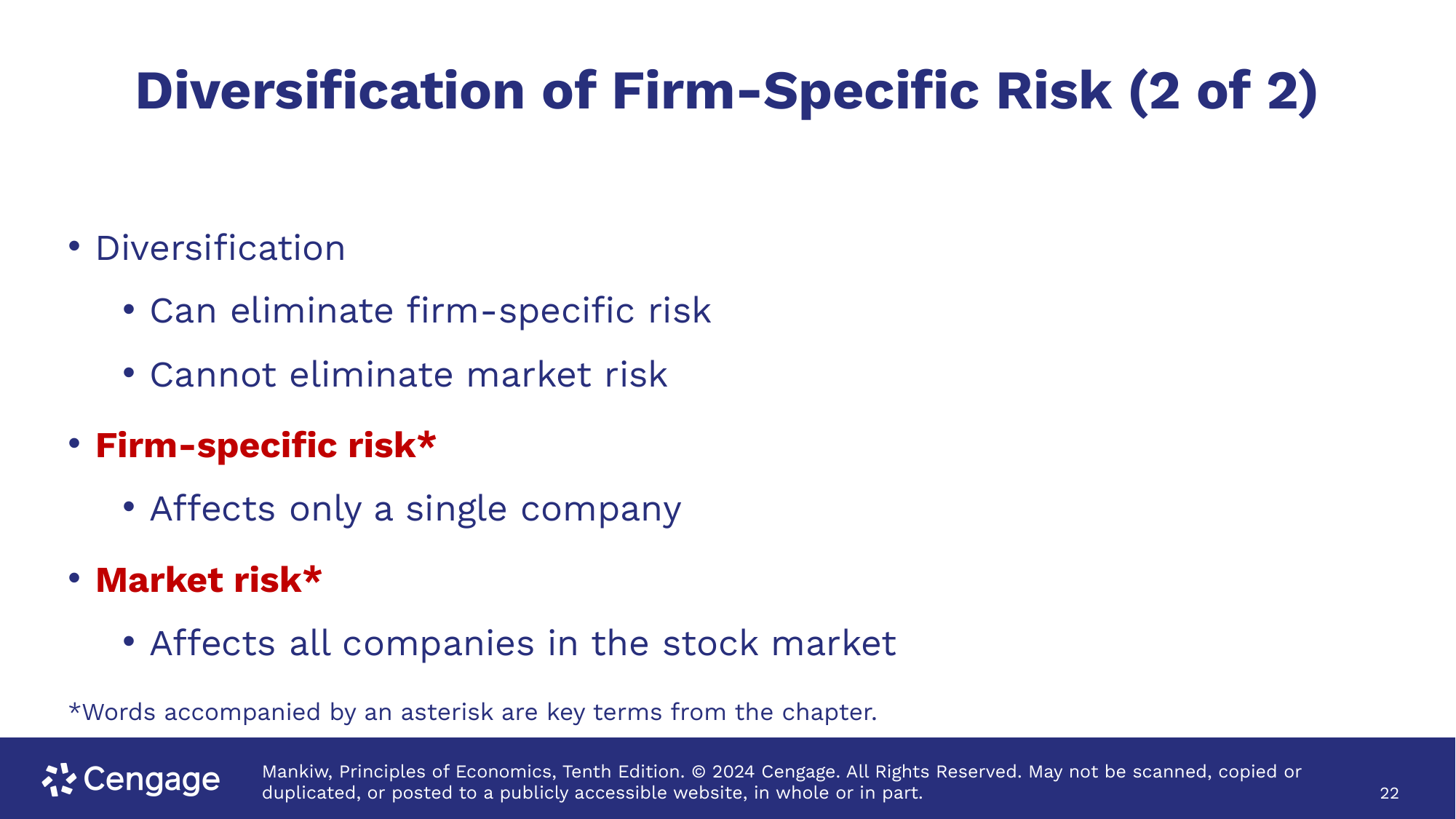

# Diversification of Firm-Specific Risk (2 of 2)
Diversification
Can eliminate firm-specific risk
Cannot eliminate market risk
Firm-specific risk*
Affects only a single company
Market risk*
Affects all companies in the stock market
*Words accompanied by an asterisk are key terms from the chapter.